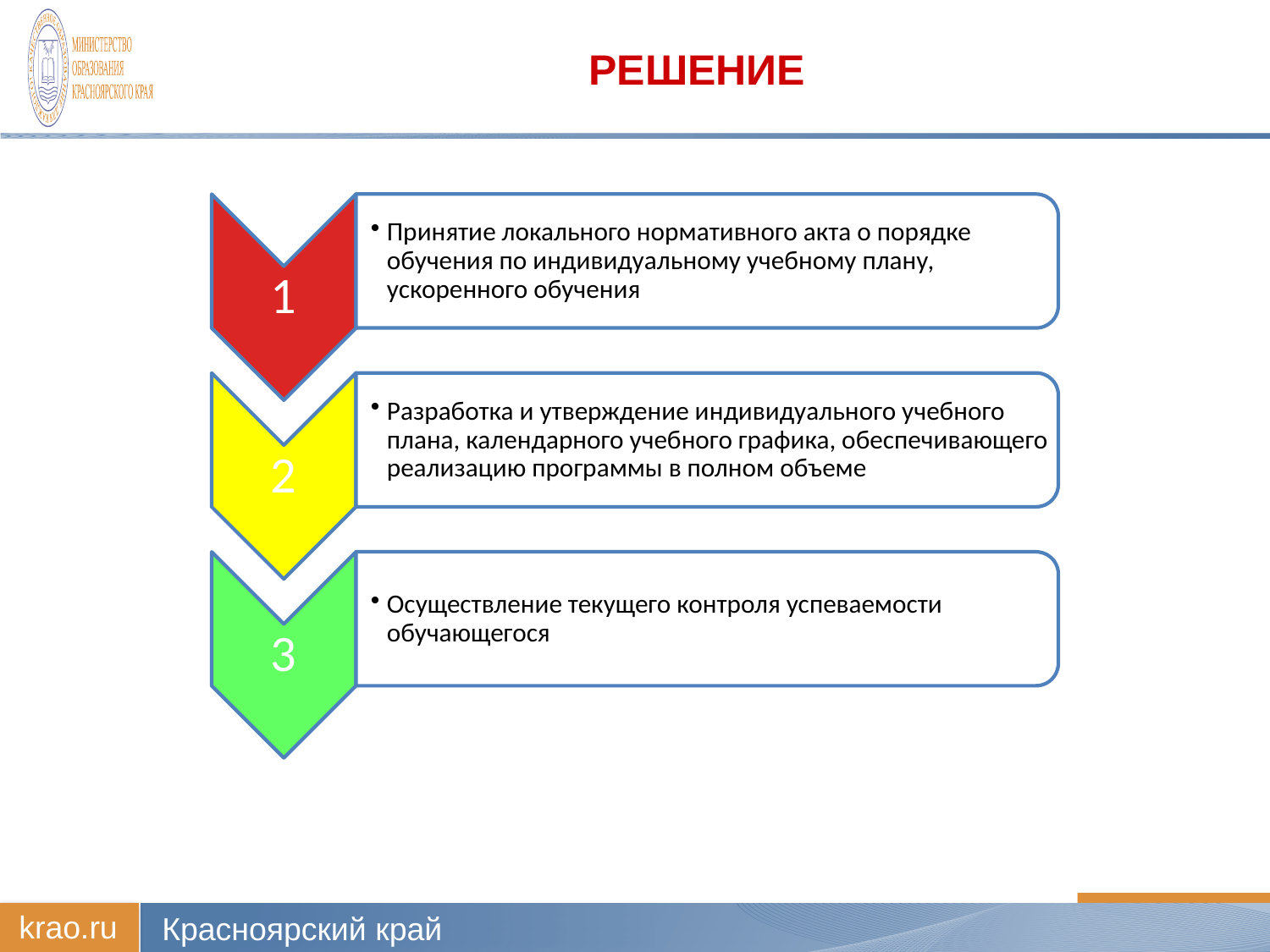

# решение
1
Принятие локального нормативного акта о порядке обучения по индивидуальному учебному плану, ускоренного обучения
2
Разработка и утверждение индивидуального учебного плана, календарного учебного графика, обеспечивающего реализацию программы в полном объеме
3
Осуществление текущего контроля успеваемости обучающегося